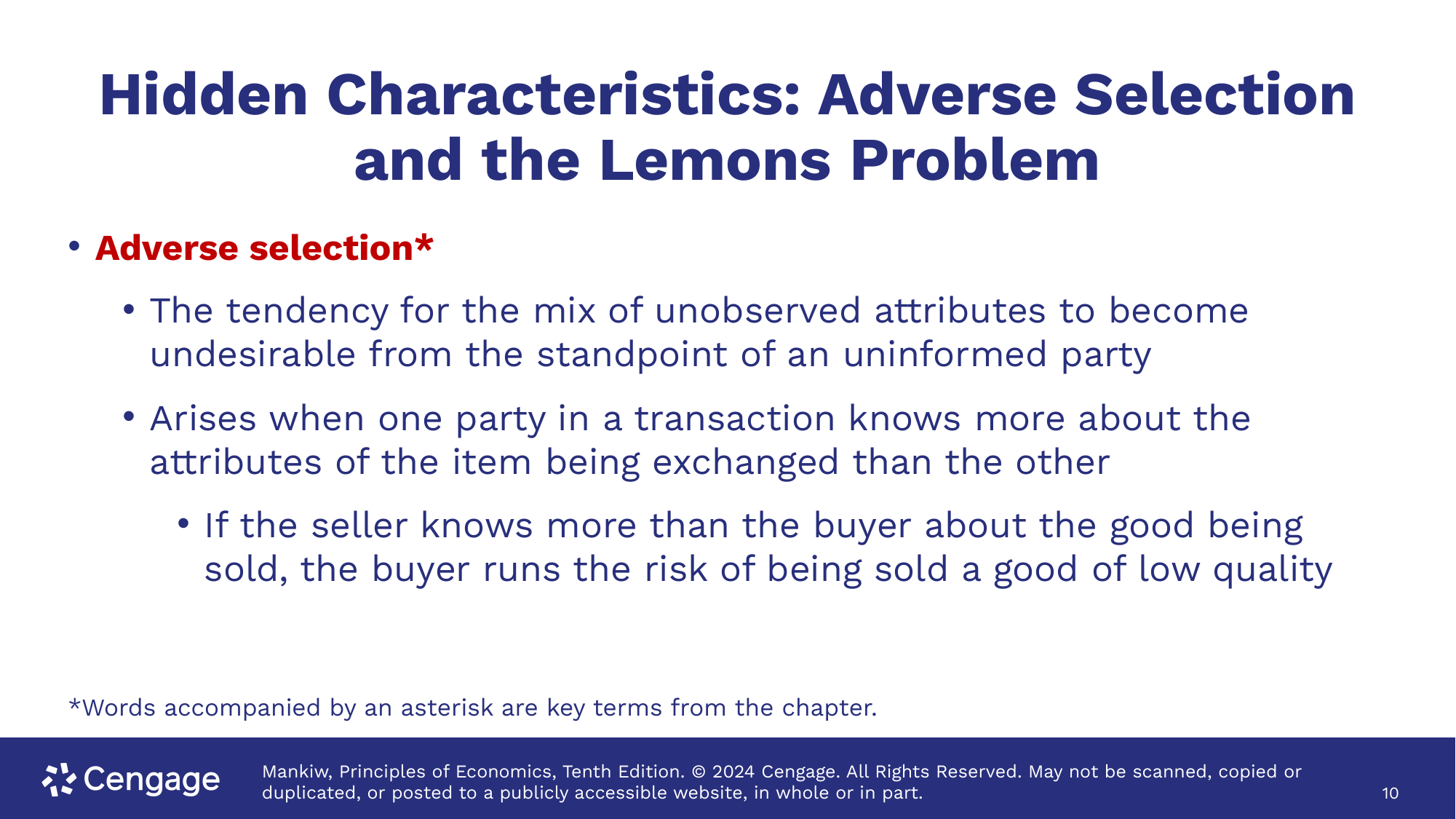

# Hidden Characteristics: Adverse Selection and the Lemons Problem
Adverse selection*
The tendency for the mix of unobserved attributes to become undesirable from the standpoint of an uninformed party
Arises when one party in a transaction knows more about the attributes of the item being exchanged than the other
If the seller knows more than the buyer about the good being sold, the buyer runs the risk of being sold a good of low quality
*Words accompanied by an asterisk are key terms from the chapter.